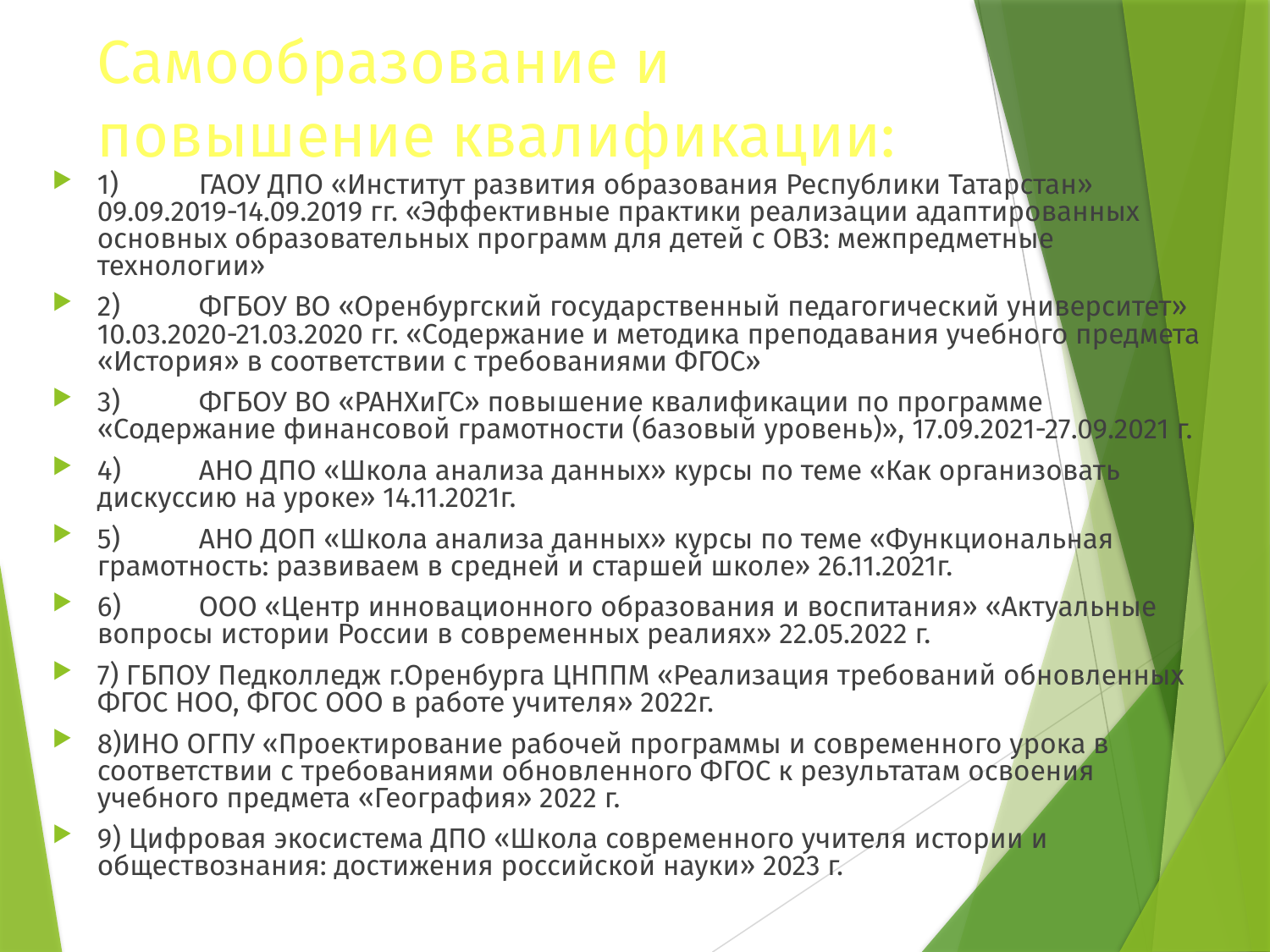

# Самообразование и повышение квалификации:
1)	ГАОУ ДПО «Институт развития образования Республики Татарстан» 09.09.2019-14.09.2019 гг. «Эффективные практики реализации адаптированных основных образовательных программ для детей с ОВЗ: межпредметные технологии»
2)	ФГБОУ ВО «Оренбургский государственный педагогический университет» 10.03.2020-21.03.2020 гг. «Содержание и методика преподавания учебного предмета «История» в соответствии с требованиями ФГОС»
3)	ФГБОУ ВО «РАНХиГС» повышение квалификации по программе «Содержание финансовой грамотности (базовый уровень)», 17.09.2021-27.09.2021 г.
4)	АНО ДПО «Школа анализа данных» курсы по теме «Как организовать дискуссию на уроке» 14.11.2021г.
5)	АНО ДОП «Школа анализа данных» курсы по теме «Функциональная грамотность: развиваем в средней и старшей школе» 26.11.2021г.
6)	ООО «Центр инновационного образования и воспитания» «Актуальные вопросы истории России в современных реалиях» 22.05.2022 г.
7) ГБПОУ Педколледж г.Оренбурга ЦНППМ «Реализация требований обновленных ФГОС НОО, ФГОС ООО в работе учителя» 2022г.
8)ИНО ОГПУ «Проектирование рабочей программы и современного урока в соответствии с требованиями обновленного ФГОС к результатам освоения учебного предмета «География» 2022 г.
9) Цифровая экосистема ДПО «Школа современного учителя истории и обществознания: достижения российской науки» 2023 г.